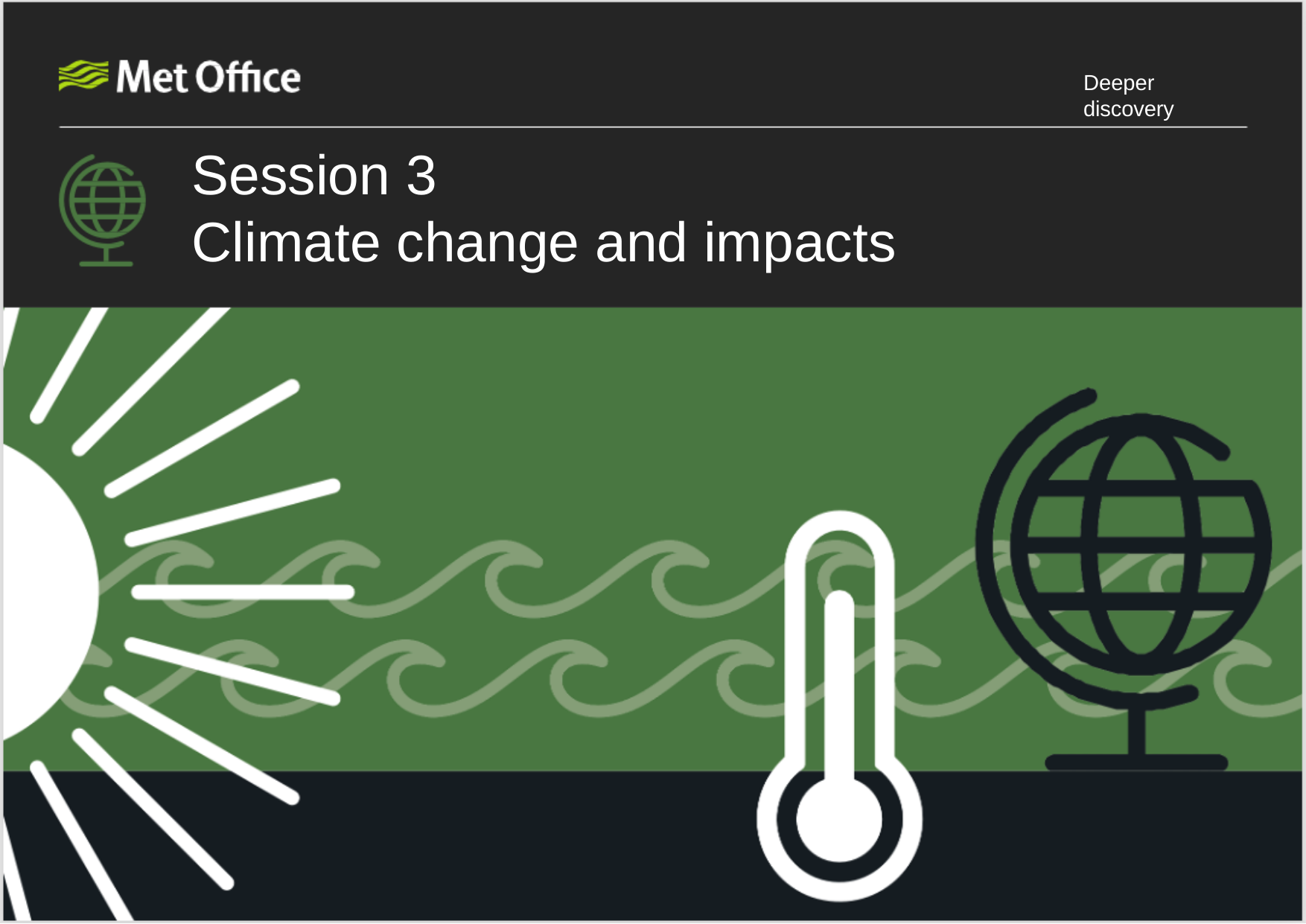

Deeper discovery
Session 3
Climate change and impacts